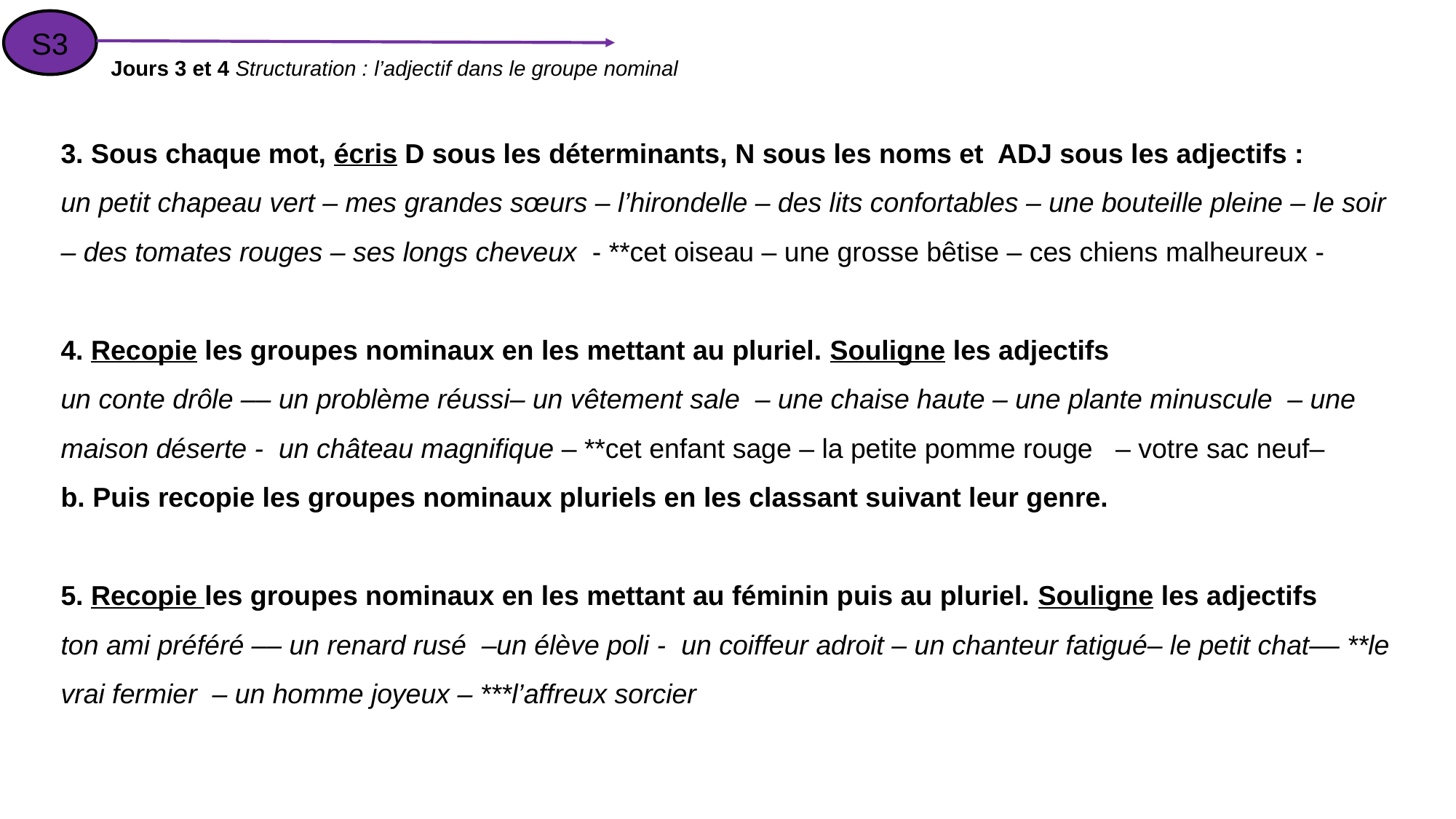

S3
Jours 3 et 4 Structuration : l’adjectif dans le groupe nominal
3. Sous chaque mot, écris D sous les déterminants, N sous les noms et  ADJ sous les adjectifs :
un petit chapeau vert – mes grandes sœurs – l’hirondelle – des lits confortables – une bouteille pleine – le soir – des tomates rouges – ses longs cheveux  - **cet oiseau – une grosse bêtise – ces chiens malheureux -

4. Recopie les groupes nominaux en les mettant au pluriel. Souligne les adjectifs
un conte drôle –– un problème réussi– un vêtement sale  – une chaise haute – une plante minuscule  – une maison déserte -  un château magnifique – **cet enfant sage – la petite pomme rouge   – votre sac neuf–
b. Puis recopie les groupes nominaux pluriels en les classant suivant leur genre.

5. Recopie les groupes nominaux en les mettant au féminin puis au pluriel. Souligne les adjectifs
ton ami préféré –– un renard rusé  –un élève poli -  un coiffeur adroit – un chanteur fatigué– le petit chat–– **le vrai fermier  – un homme joyeux – ***l’affreux sorcier